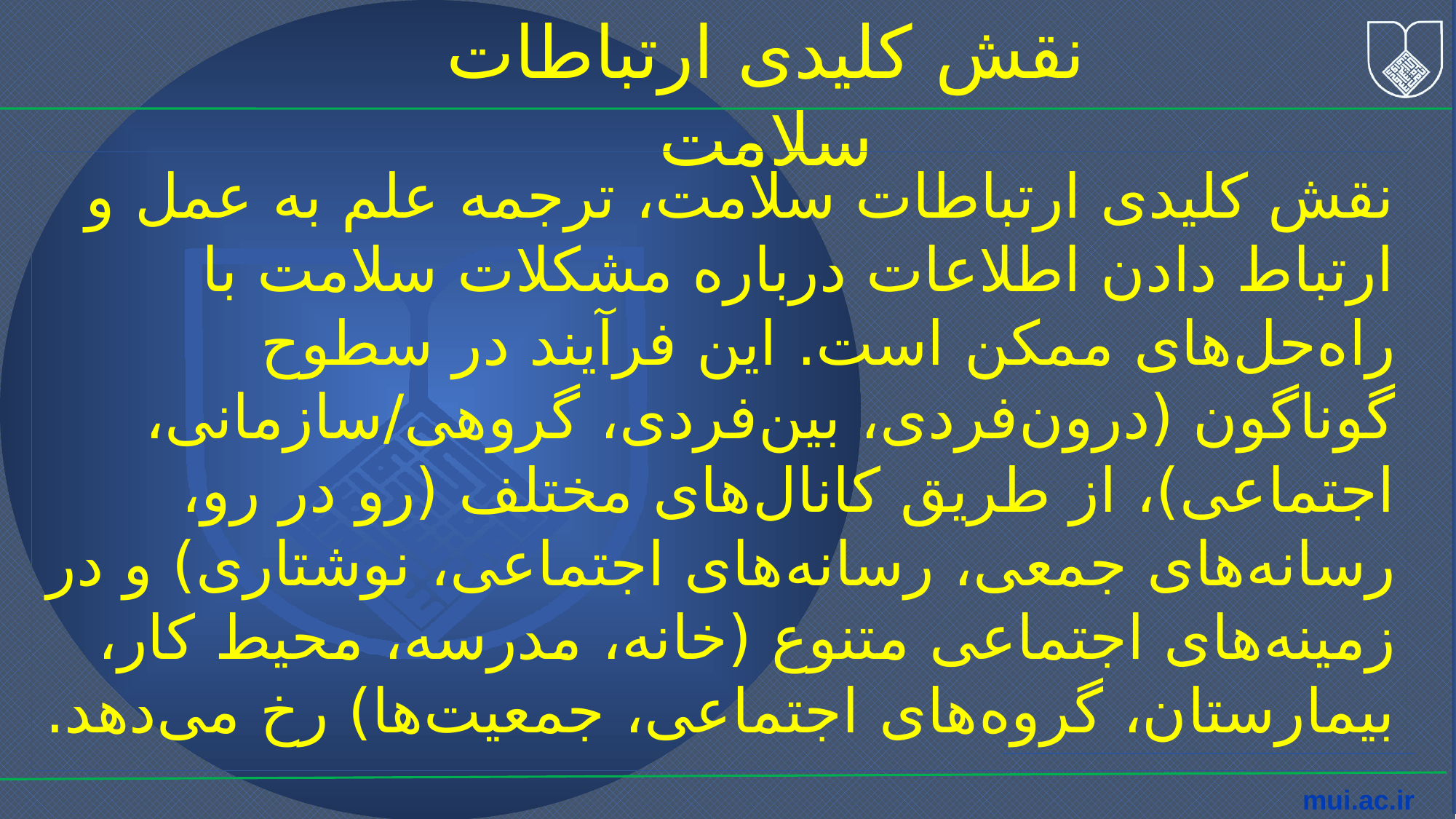

نقش کلیدی ارتباطات سلامت
نقش کلیدی ارتباطات سلامت، ترجمه علم به عمل و ارتباط دادن اطلاعات درباره مشکلات سلامت با راه‌حل‌های ممکن است. این فرآیند در سطوح گوناگون (درون‌فردی، بین‌فردی، گروهی/سازمانی، اجتماعی)، از طریق کانال‌های مختلف (رو در رو، رسانه‌های جمعی، رسانه‌های اجتماعی، نوشتاری) و در زمینه‌های اجتماعی متنوع (خانه، مدرسه، محیط کار، بیمارستان، گروه‌های اجتماعی، جمعیت‌ها) رخ می‌دهد.